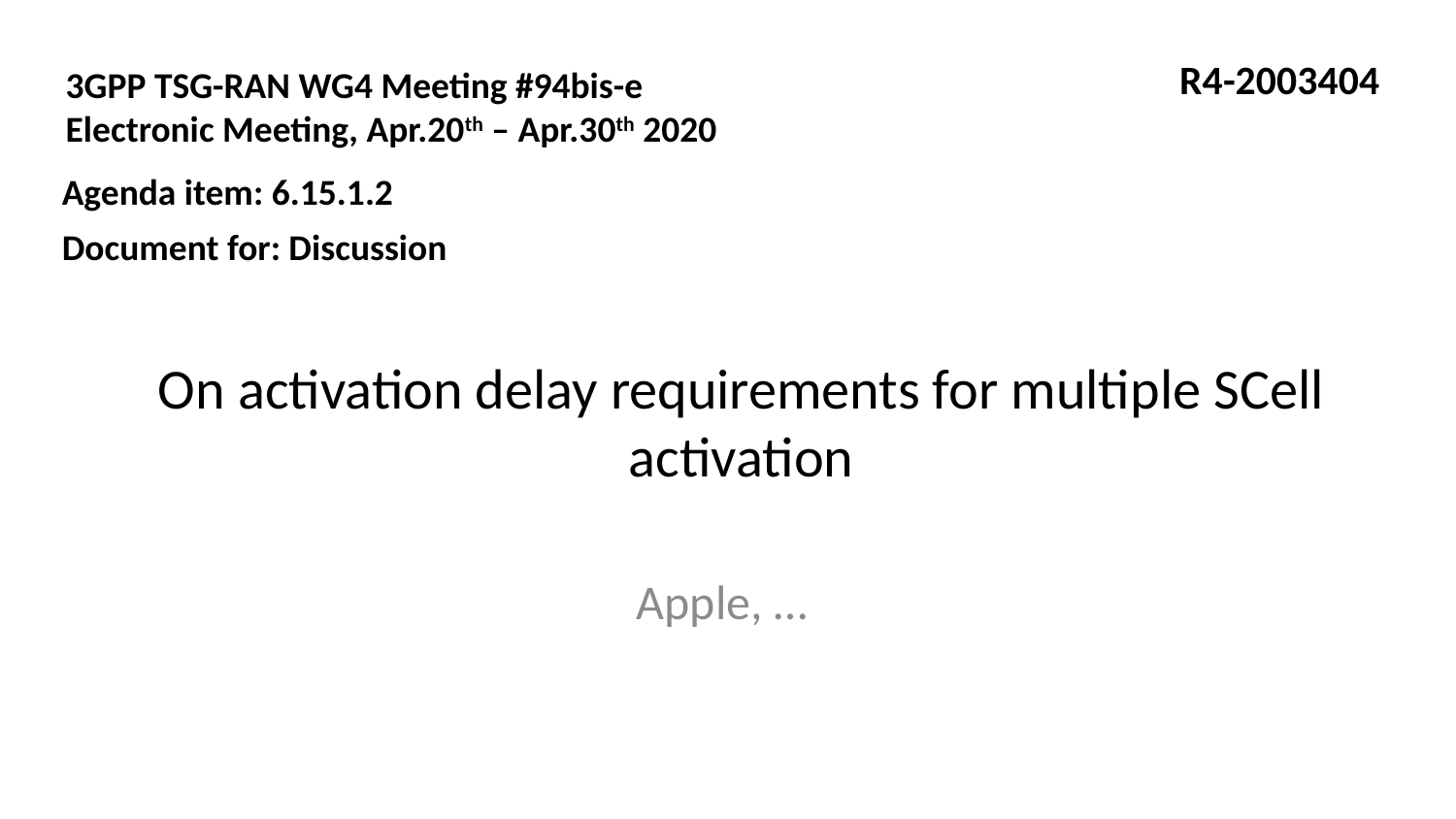

R4-2003404
3GPP TSG-RAN WG4 Meeting #94bis-e
Electronic Meeting, Apr.20th – Apr.30th 2020
Agenda item: 6.15.1.2
Document for: Discussion
# On activation delay requirements for multiple SCell activation
Apple, …